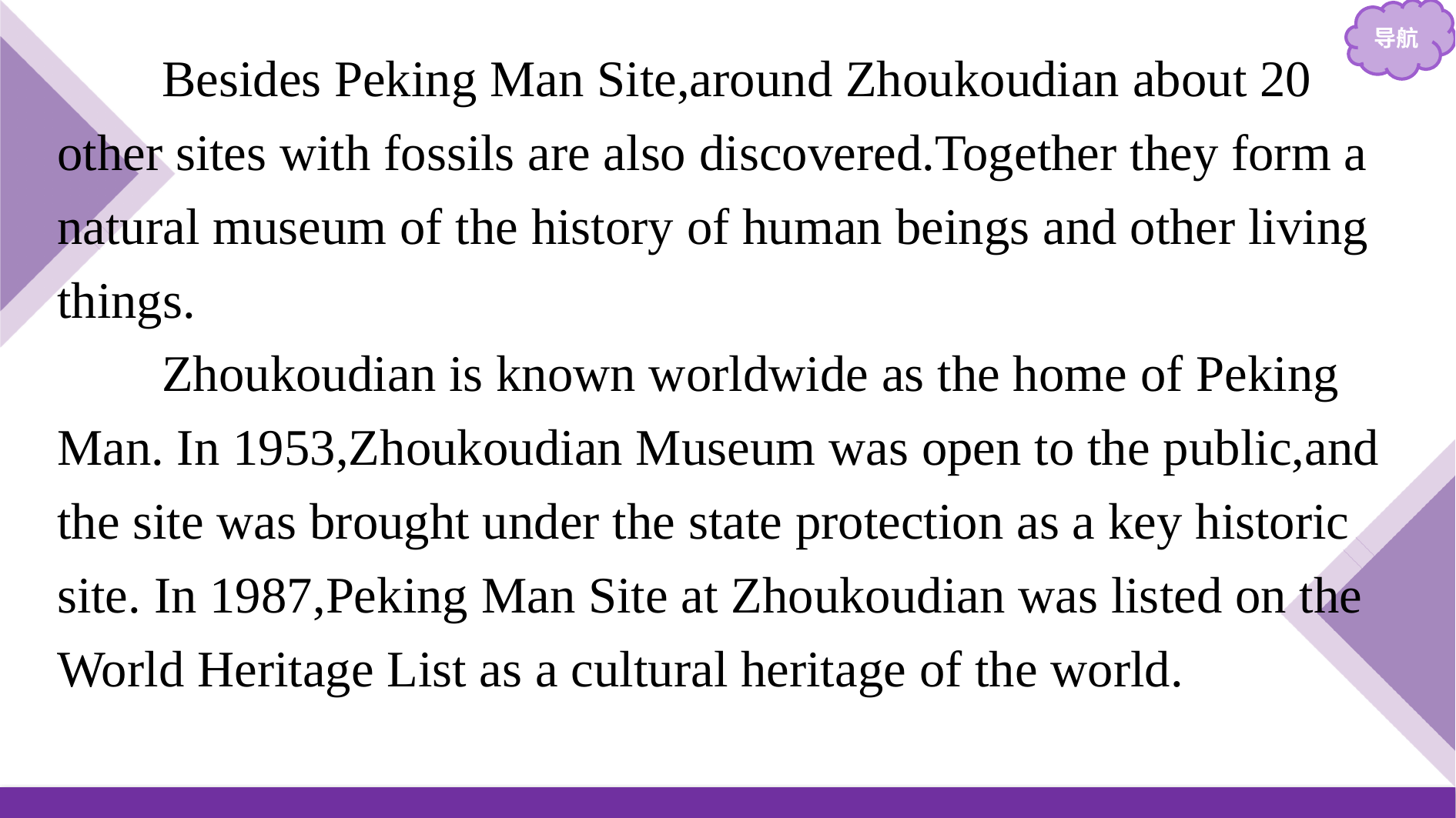

Besides Peking Man Site,around Zhoukoudian about 20 other sites with fossils are also discovered.Together they form a natural museum of the history of human beings and other living things.
Zhoukoudian is known worldwide as the home of Peking Man. In 1953,Zhoukoudian Museum was open to the public,and the site was brought under the state protection as a key historic site. In 1987,Peking Man Site at Zhoukoudian was listed on the World Heritage List as a cultural heritage of the world.